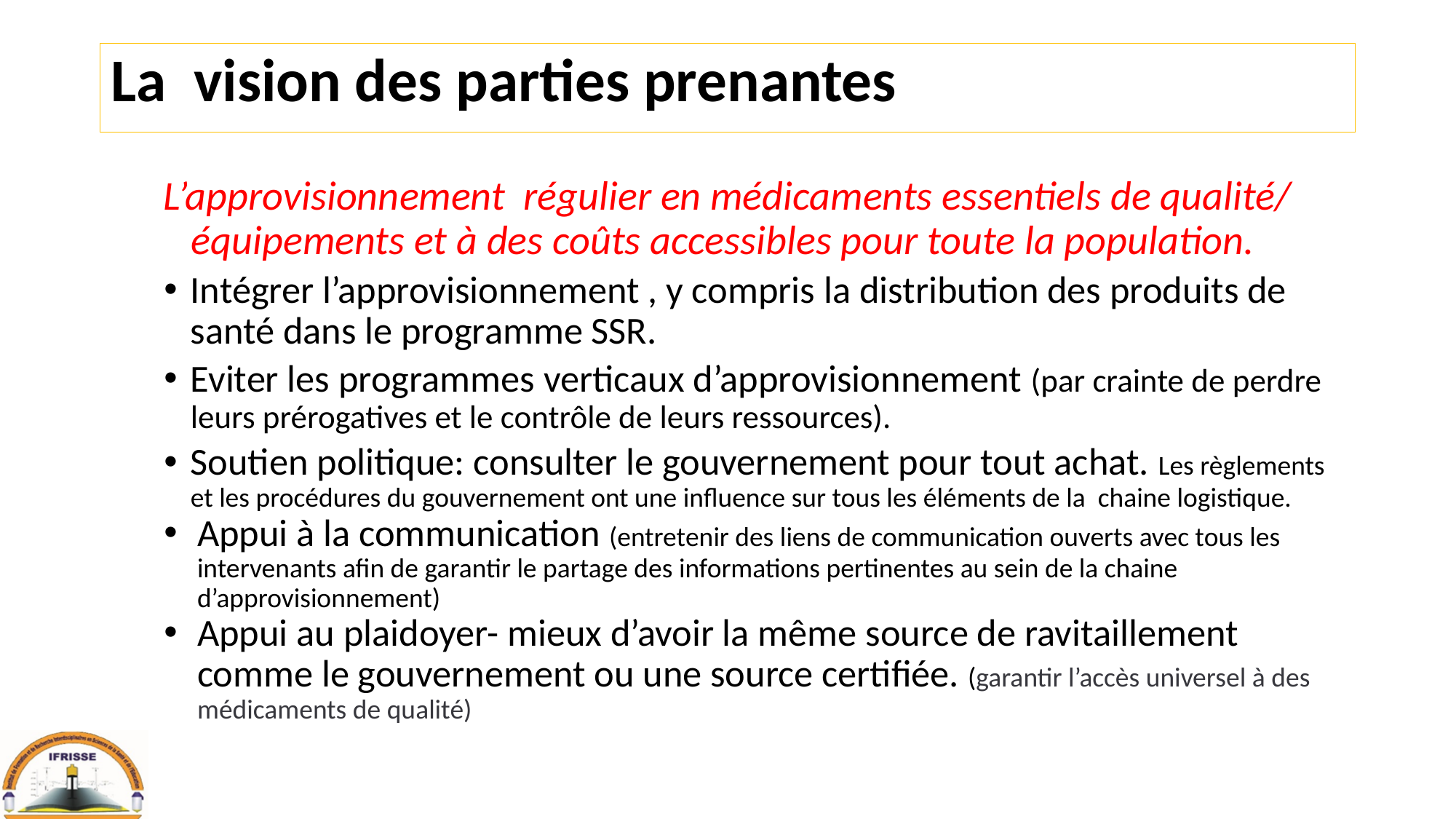

# La  vision des parties prenantes
L’approvisionnement  régulier en médicaments essentiels de qualité/ équipements et à des coûts accessibles pour toute la population.
Intégrer l’approvisionnement , y compris la distribution des produits de santé dans le programme SSR.
Eviter les programmes verticaux d’approvisionnement (par crainte de perdre leurs prérogatives et le contrôle de leurs ressources).
Soutien politique: consulter le gouvernement pour tout achat. Les règlements et les procédures du gouvernement ont une influence sur tous les éléments de la  chaine logistique.
Appui à la communication (entretenir des liens de communication ouverts avec tous les intervenants afin de garantir le partage des informations pertinentes au sein de la chaine d’approvisionnement)
Appui au plaidoyer- mieux d’avoir la même source de ravitaillement comme le gouvernement ou une source certifiée. (garantir l’accès universel à des médicaments de qualité)